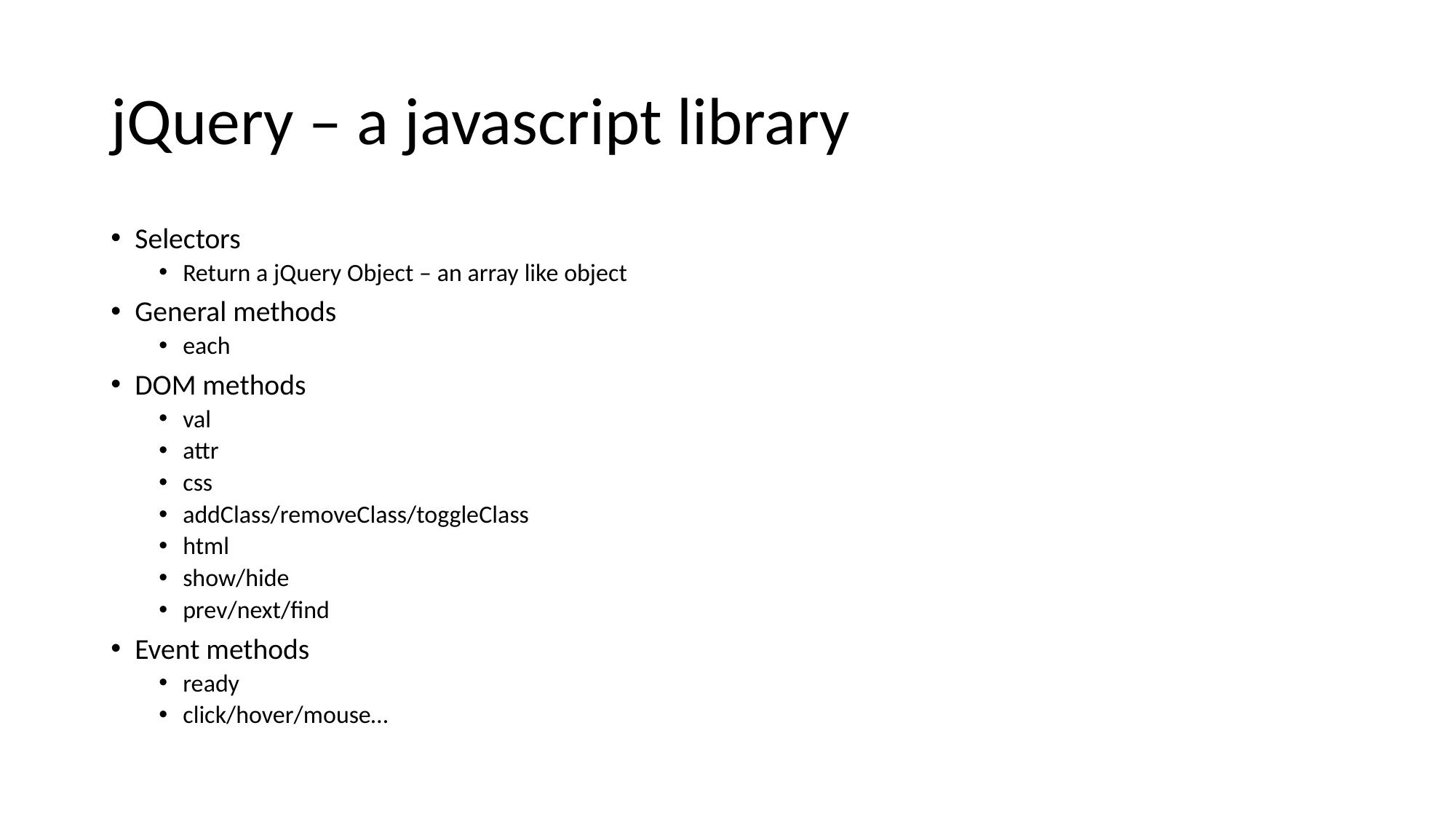

# jQuery – a javascript library
Selectors
Return a jQuery Object – an array like object
General methods
each
DOM methods
val
attr
css
addClass/removeClass/toggleClass
html
show/hide
prev/next/find
Event methods
ready
click/hover/mouse…